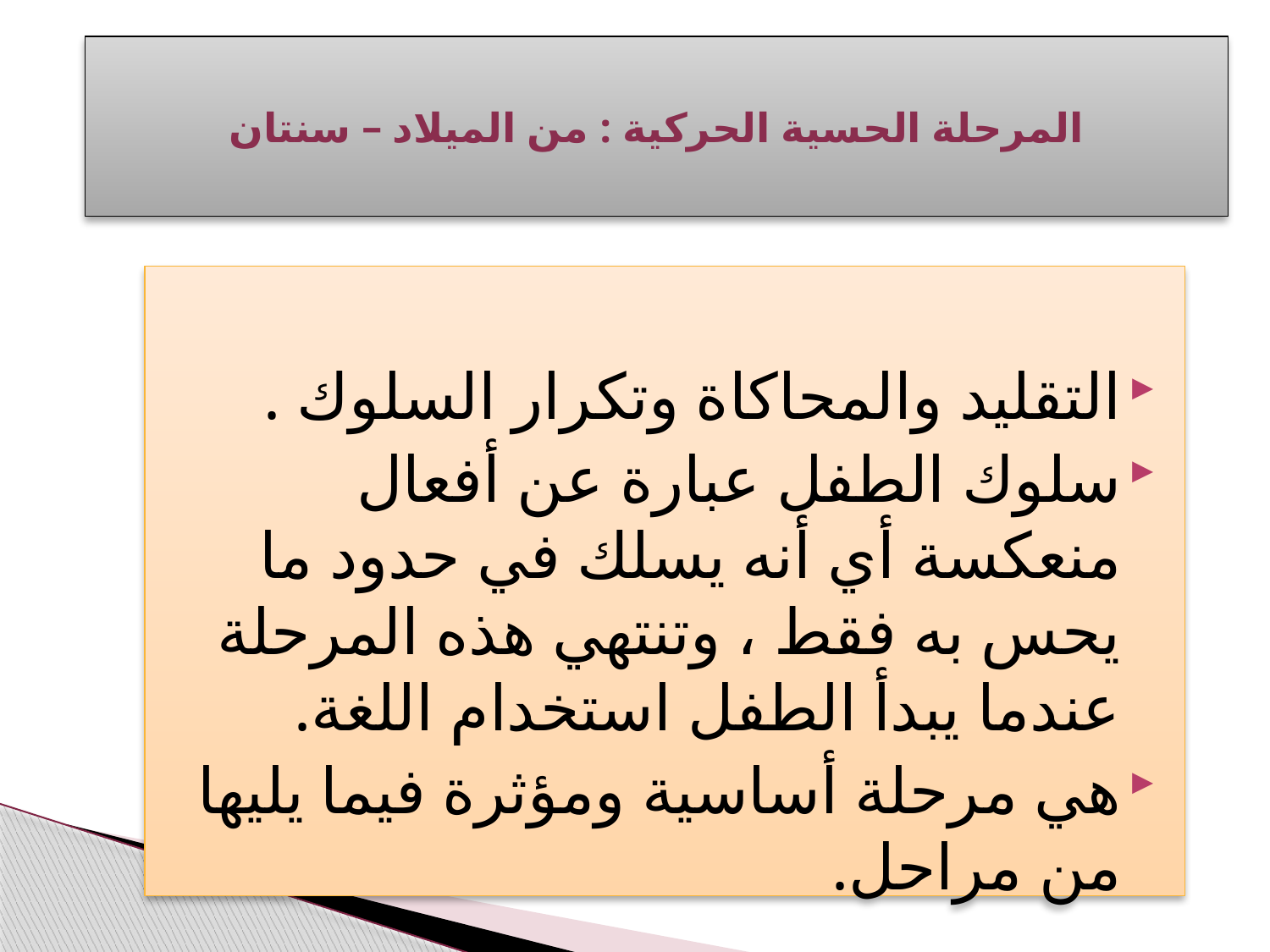

# المرحلة الحسية الحركية : من الميلاد – سنتان

التقليد والمحاكاة وتكرار السلوك .
سلوك الطفل عبارة عن أفعال منعكسة أي أنه يسلك في حدود ما يحس به فقط ، وتنتهي هذه المرحلة عندما يبدأ الطفل استخدام اللغة.
هي مرحلة أساسية ومؤثرة فيما يليها من مراحل.